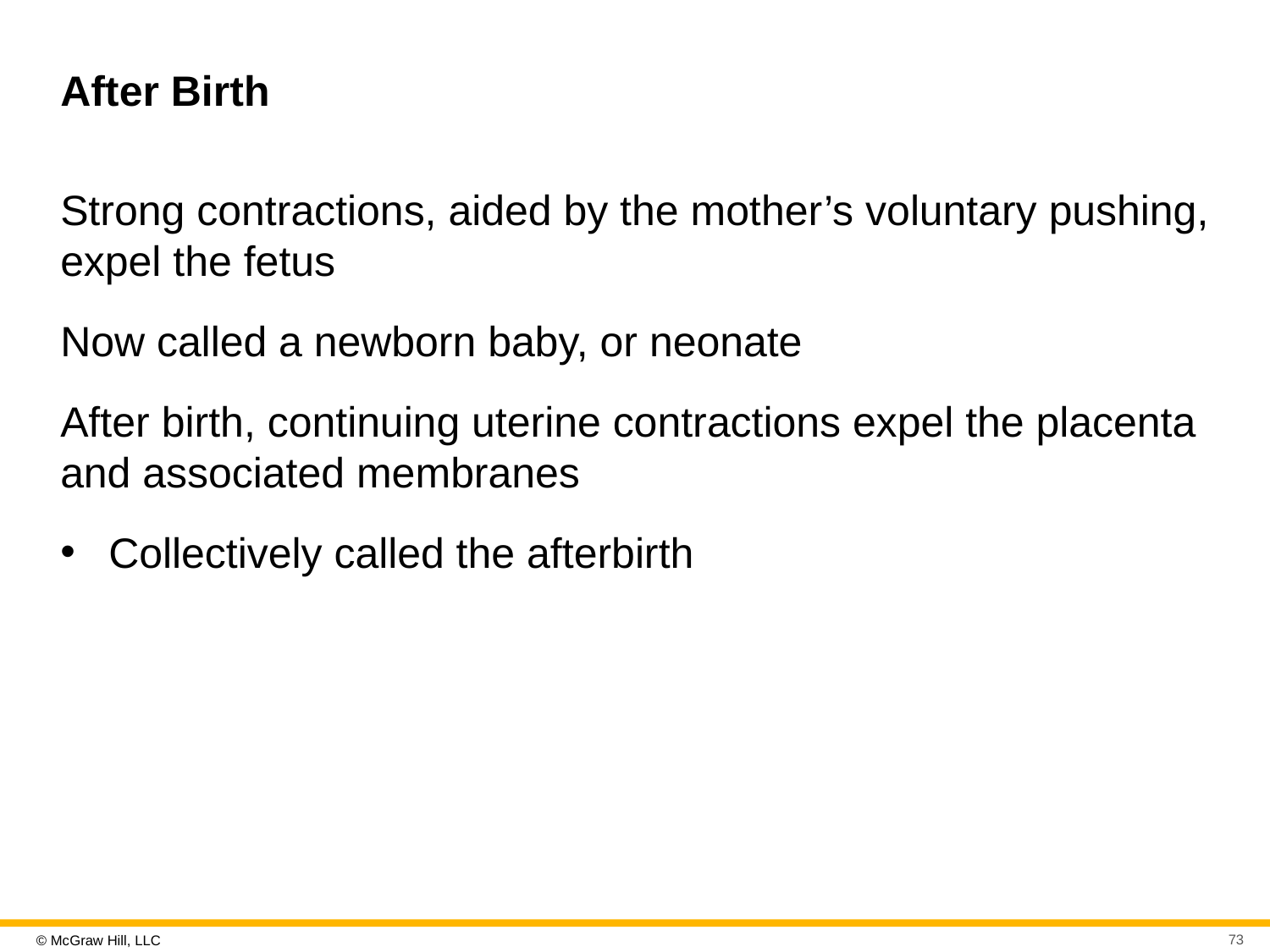

# After Birth
Strong contractions, aided by the mother’s voluntary pushing, expel the fetus
Now called a newborn baby, or neonate
After birth, continuing uterine contractions expel the placenta and associated membranes
Collectively called the afterbirth
73